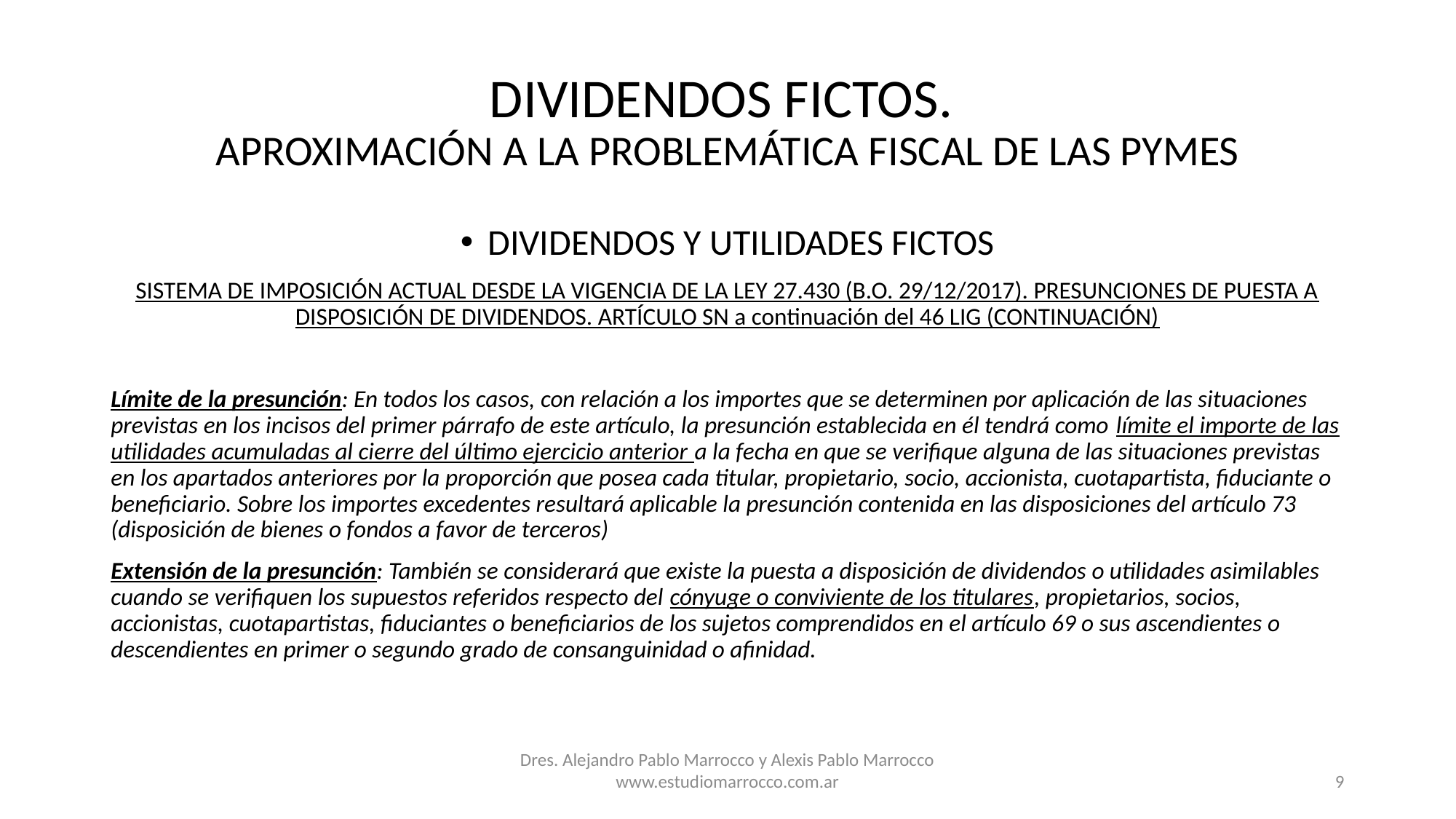

# DIVIDENDOS FICTOS. APROXIMACIÓN A LA PROBLEMÁTICA FISCAL DE LAS PYMES
DIVIDENDOS Y UTILIDADES FICTOS
SISTEMA DE IMPOSICIÓN ACTUAL DESDE LA VIGENCIA DE LA LEY 27.430 (B.O. 29/12/2017). PRESUNCIONES DE PUESTA A DISPOSICIÓN DE DIVIDENDOS. ARTÍCULO SN a continuación del 46 LIG (CONTINUACIÓN)

Límite de la presunción: En todos los casos, con relación a los importes que se determinen por aplicación de las situaciones previstas en los incisos del primer párrafo de este artículo, la presunción establecida en él tendrá como límite el importe de las utilidades acumuladas al cierre del último ejercicio anterior a la fecha en que se verifique alguna de las situaciones previstas en los apartados anteriores por la proporción que posea cada titular, propietario, socio, accionista, cuotapartista, fiduciante o beneficiario. Sobre los importes excedentes resultará aplicable la presunción contenida en las disposiciones del artículo 73 (disposición de bienes o fondos a favor de terceros)
Extensión de la presunción: También se considerará que existe la puesta a disposición de dividendos o utilidades asimilables cuando se verifiquen los supuestos referidos respecto del cónyuge o conviviente de los titulares, propietarios, socios, accionistas, cuotapartistas, fiduciantes o beneficiarios de los sujetos comprendidos en el artículo 69 o sus ascendientes o descendientes en primer o segundo grado de consanguinidad o afinidad.
Dres. Alejandro Pablo Marrocco y Alexis Pablo Marrocco
www.estudiomarrocco.com.ar

9